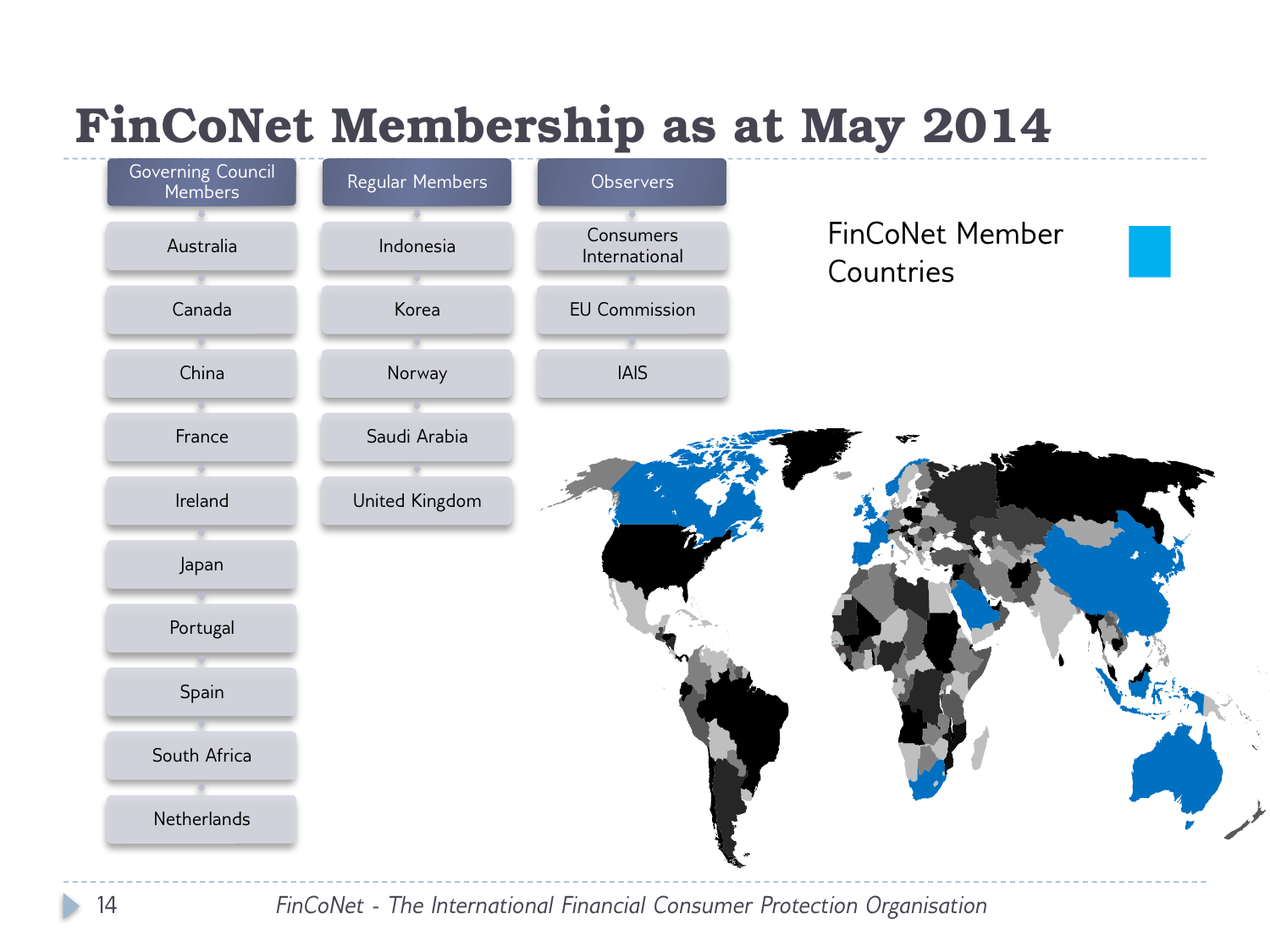

# FinCoNet Membership as at May 2014
Governing Council Members
Australia
Canada
China
France
Ireland
Japan
Portugal
Spain
South Africa
Netherlands
Regular Members
Indonesia
Korea
Norway
Saudi Arabia
United Kingdom
Observers
Consumers International
EU Commission
IAIS
FinCoNet Member Countries

14
FinCoNet - The International Financial Consumer Protection Organisation